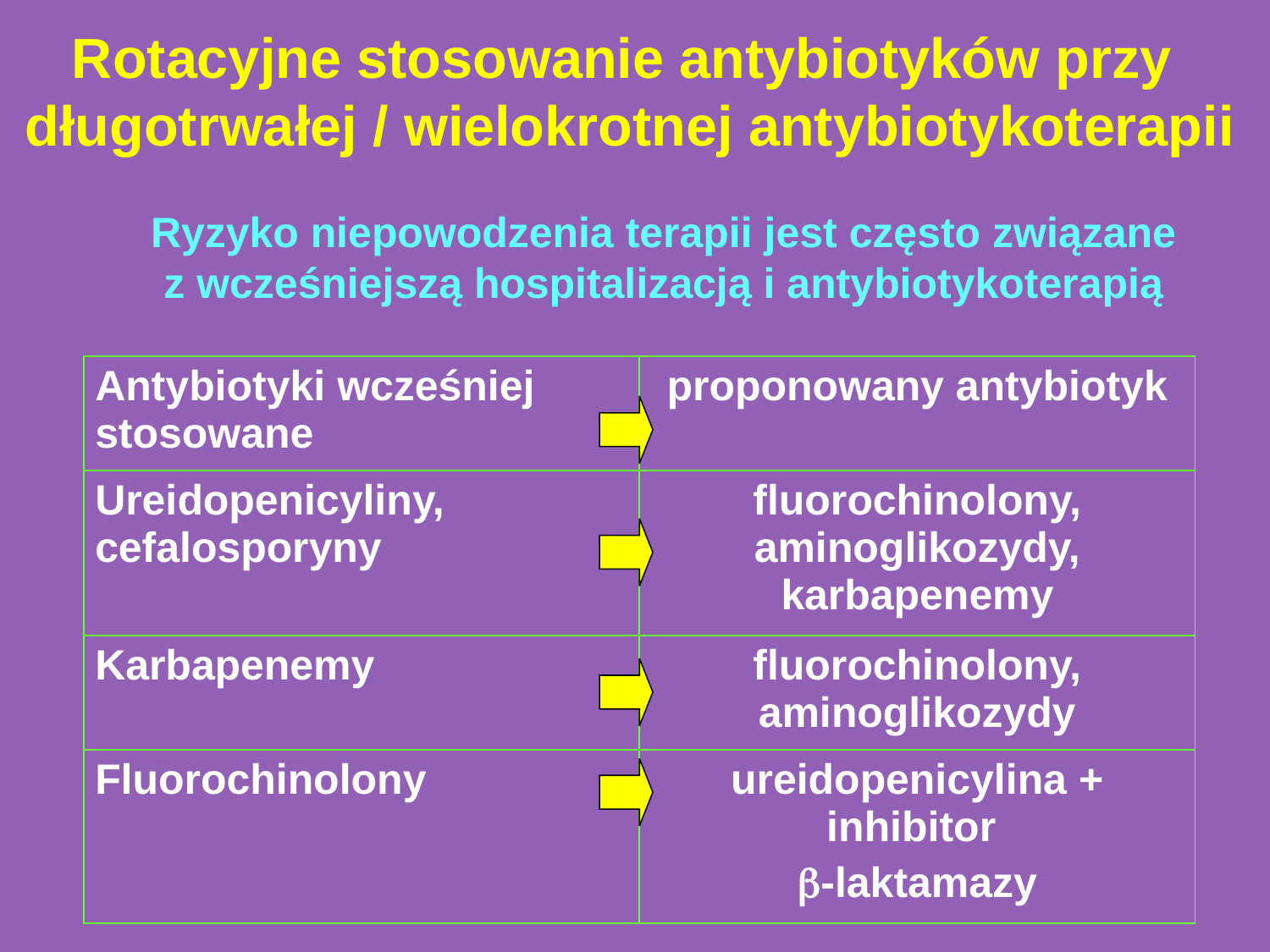

Rotacyjne stosowanie antybiotyków przy
długotrwałej / wielokrotnej antybiotykoterapii
Ryzyko niepowodzenia terapii jest często związane
z wcześniejszą hospitalizacją i antybiotykoterapią
| Antybiotyki wcześniej stosowane | proponowany antybiotyk |
| --- | --- |
| Ureidopenicyliny, cefalosporyny | fluorochinolony, aminoglikozydy, karbapenemy |
| Karbapenemy | fluorochinolony, aminoglikozydy |
| Fluorochinolony | ureidopenicylina + inhibitor β-laktamazy |